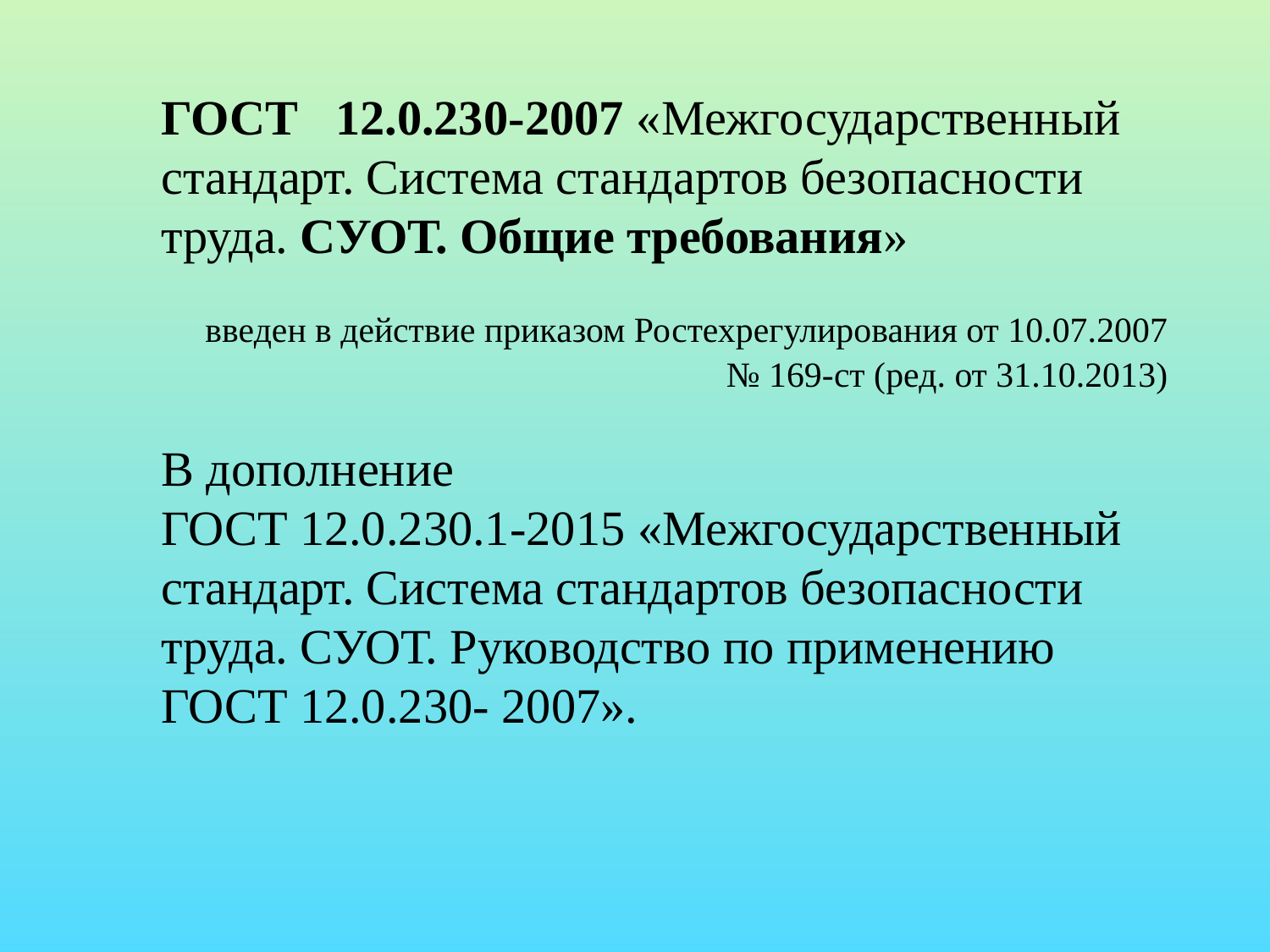

ГОСТ   12.0.230-2007 «Межгосударственный стандарт. Система стандартов безопасности труда. СУОТ. Общие требования»

 введен в действие приказом Ростехрегулирования от 10.07.2007 № 169-ст (ред. от 31.10.2013)

В дополнение
ГОСТ 12.0.230.1-2015 «Межгосударственный стандарт. Система стандартов безопасности труда. СУОТ. Руководство по применению ГОСТ 12.0.230- 2007».